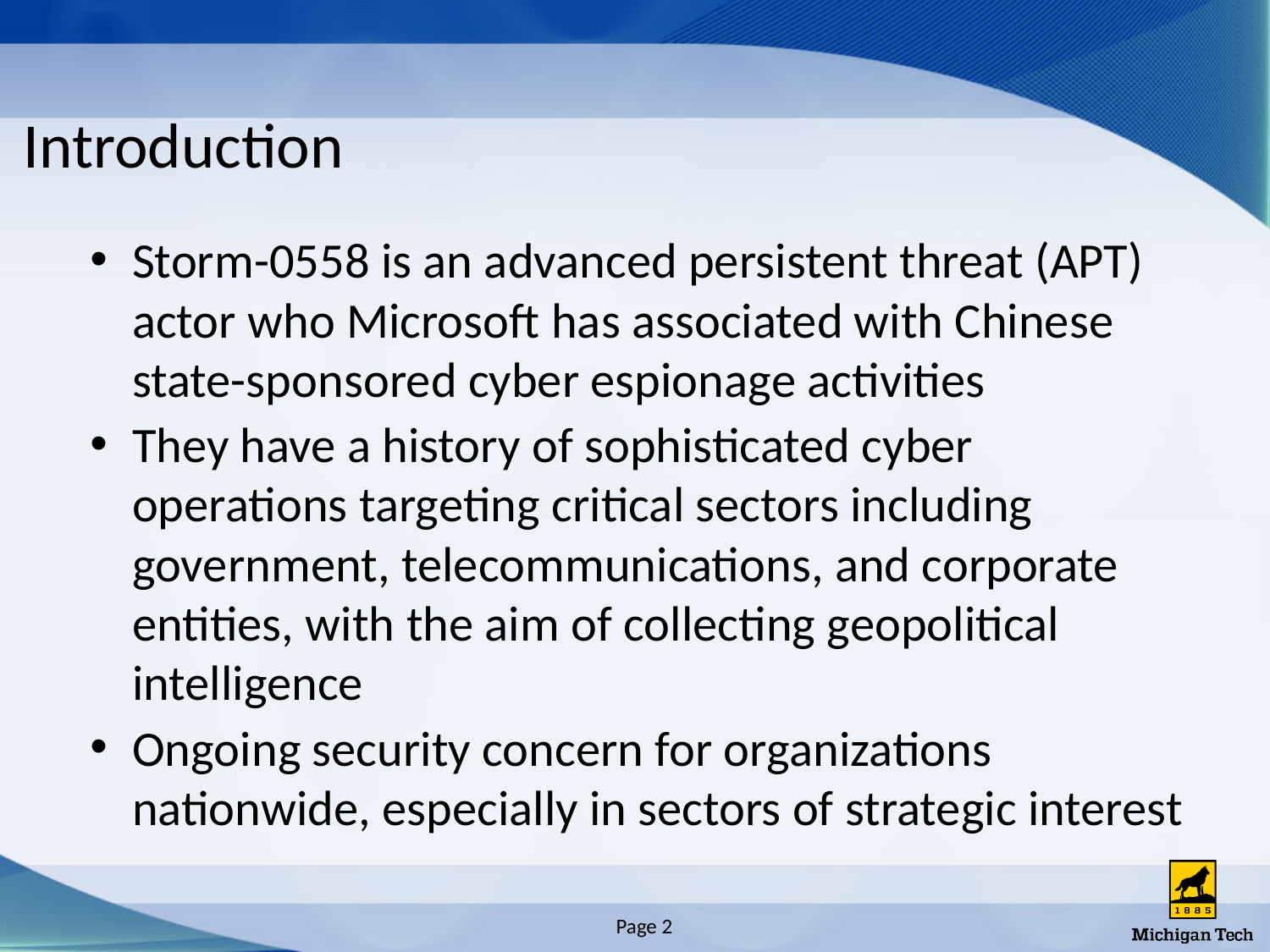

# Introduction
Storm-0558 is an advanced persistent threat (APT) actor who Microsoft has associated with Chinese state-sponsored cyber espionage activities
They have a history of sophisticated cyber operations targeting critical sectors including government, telecommunications, and corporate entities, with the aim of collecting geopolitical intelligence
Ongoing security concern for organizations nationwide, especially in sectors of strategic interest